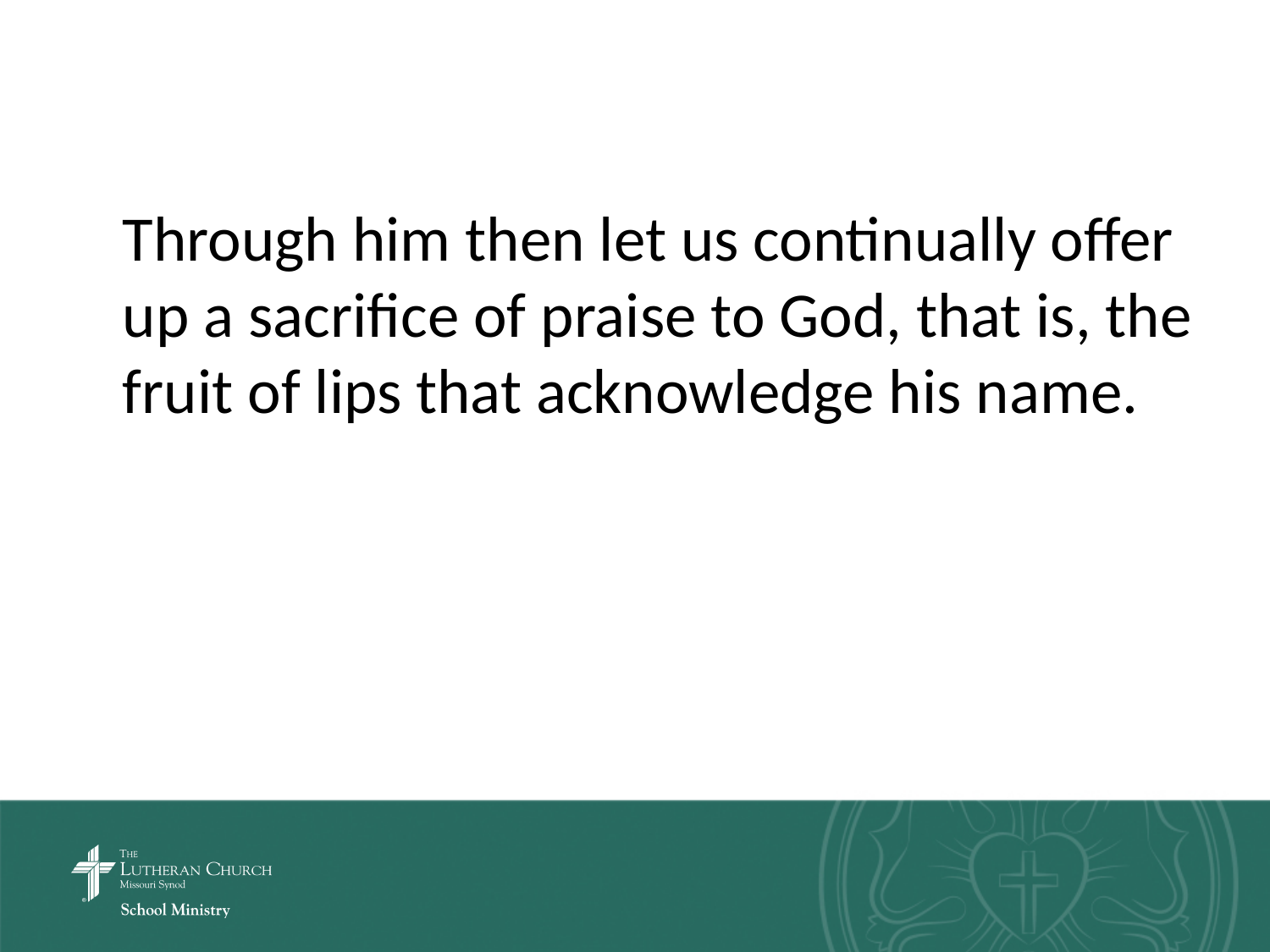

Through him then let us continually offer up a sacrifice of praise to God, that is, the fruit of lips that acknowledge his name.